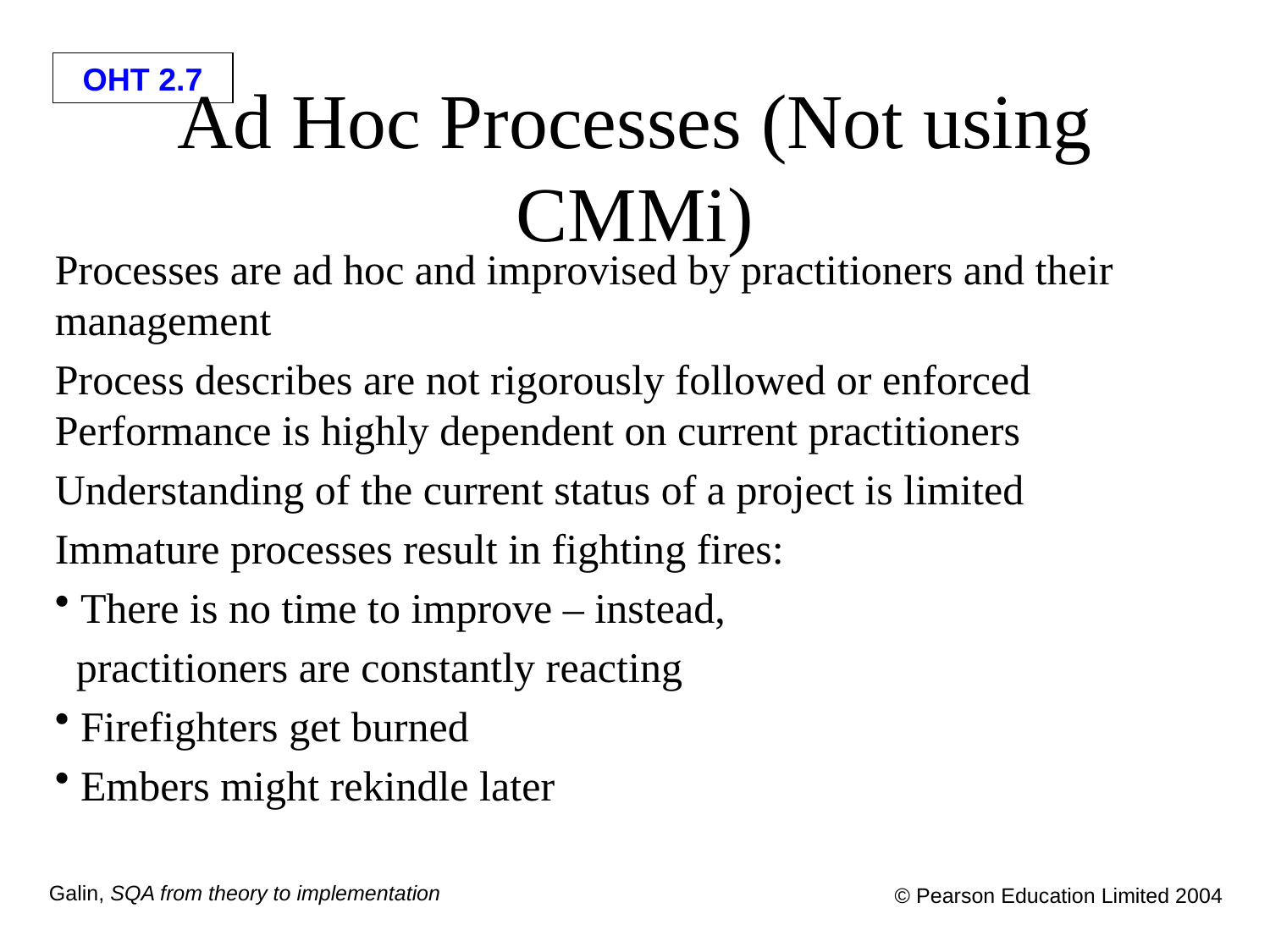

# Ad Hoc Processes (Not using CMMi)
Processes are ad hoc and improvised by practitioners and their management
Process describes are not rigorously followed or enforced Performance is highly dependent on current practitioners
Understanding of the current status of a project is limited
Immature processes result in fighting fires:
 There is no time to improve – instead,
  practitioners are constantly reacting
 Firefighters get burned
 Embers might rekindle later